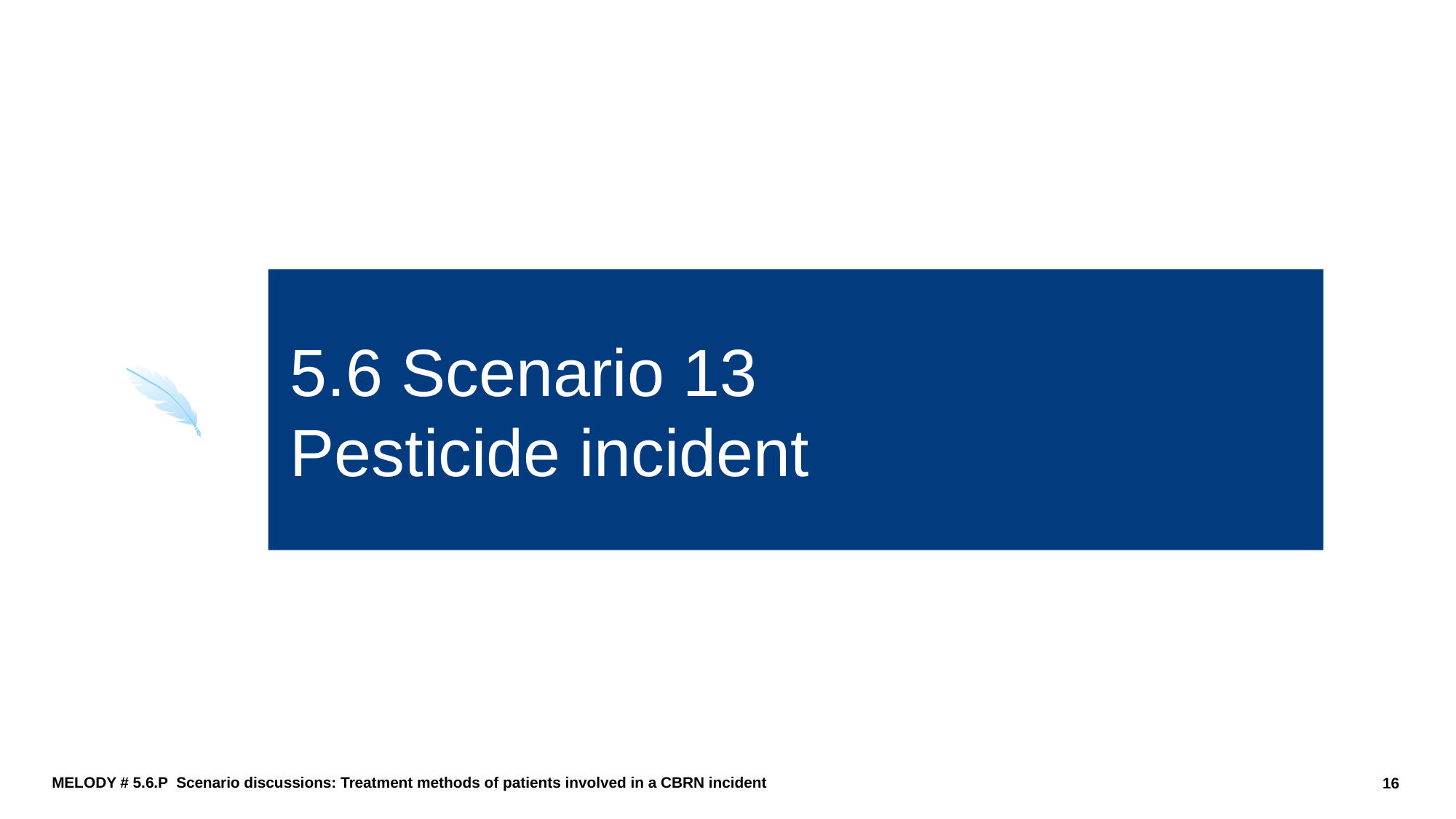

# 5.6 Scenario 13 Pesticide incident
MELODY # 5.6.P  Scenario discussions: Treatment methods of patients involved in a CBRN incident
16